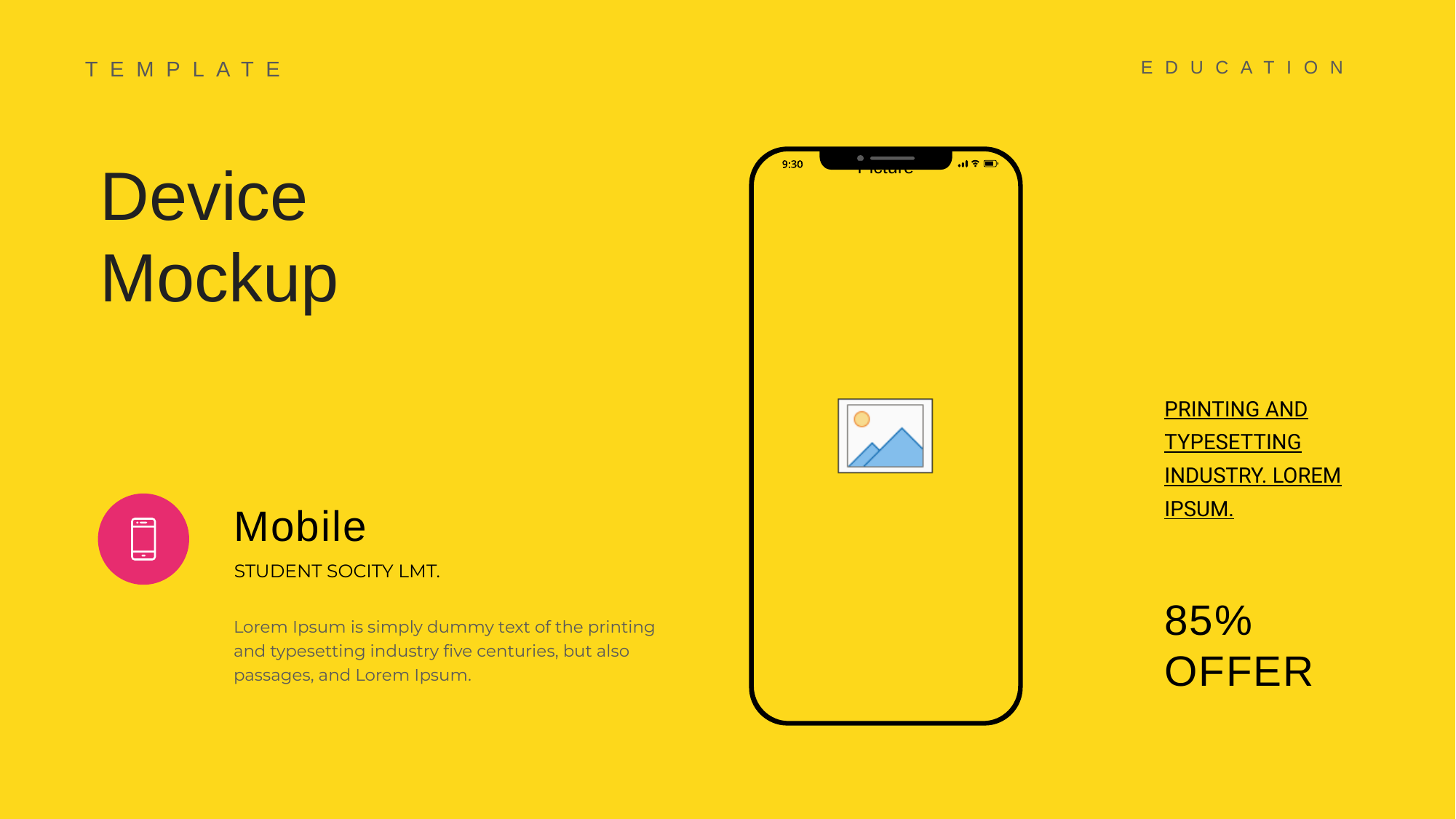

TEMPLATE
EDUCATION
Device
Mockup

PRINTING AND TYPESETTING INDUSTRY. LOREM IPSUM.

Mobile

STUDENT SOCITY LMT.
85%
OFFER
Lorem Ipsum is simply dummy text of the printing and typesetting industry five centuries, but also passages, and Lorem Ipsum.